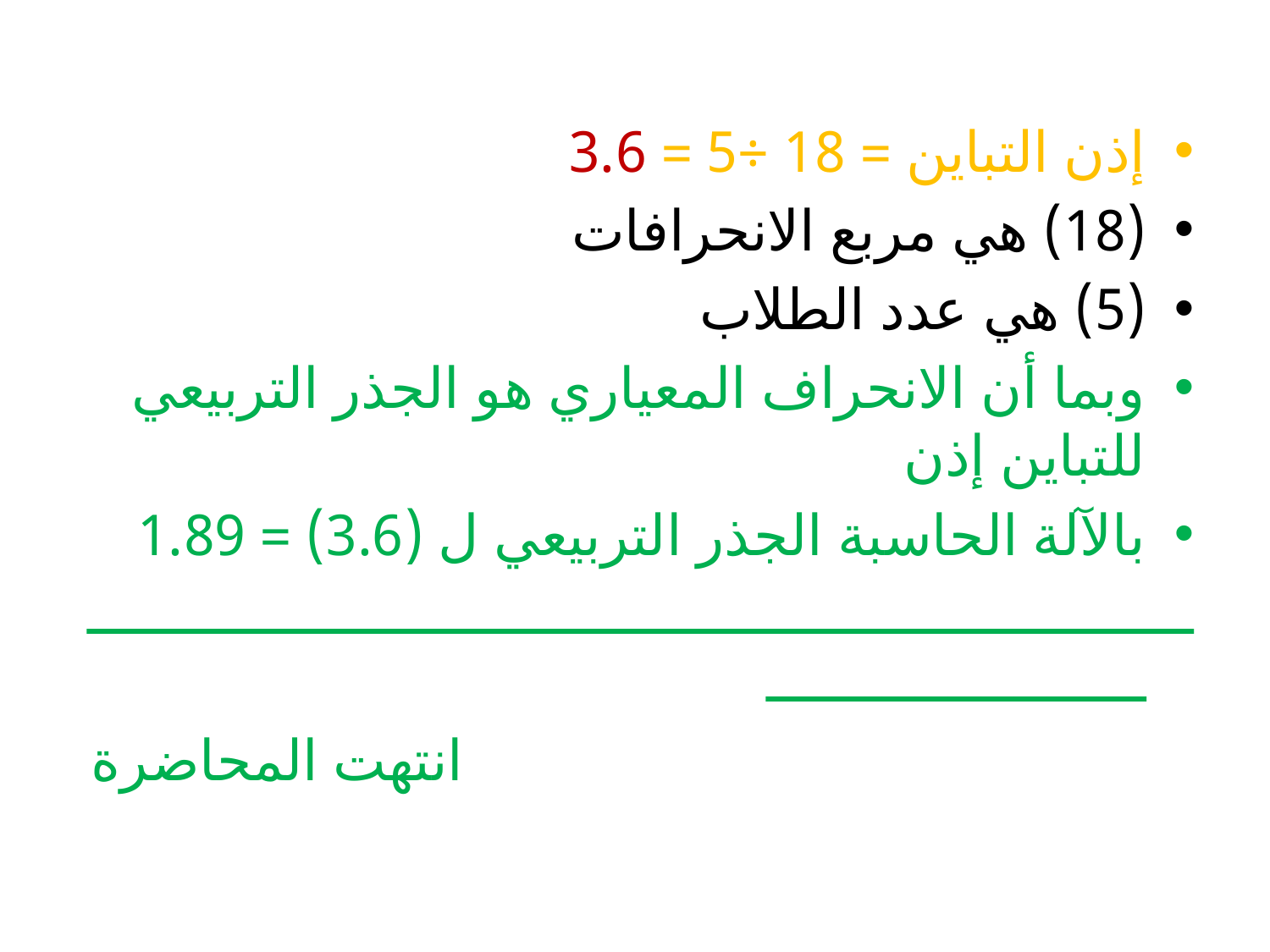

إذن التباين = 18 ÷5 = 3.6
(18) هي مربع الانحرافات
(5) هي عدد الطلاب
وبما أن الانحراف المعياري هو الجذر التربيعي للتباين إذن
بالآلة الحاسبة الجذر التربيعي ل (3.6) = 1.89
ــــــــــــــــــــــــــــــــــــــــــــــــــــــــــــــــــــــــــــــــــــــــــ
                                                  انتهت المحاضرة